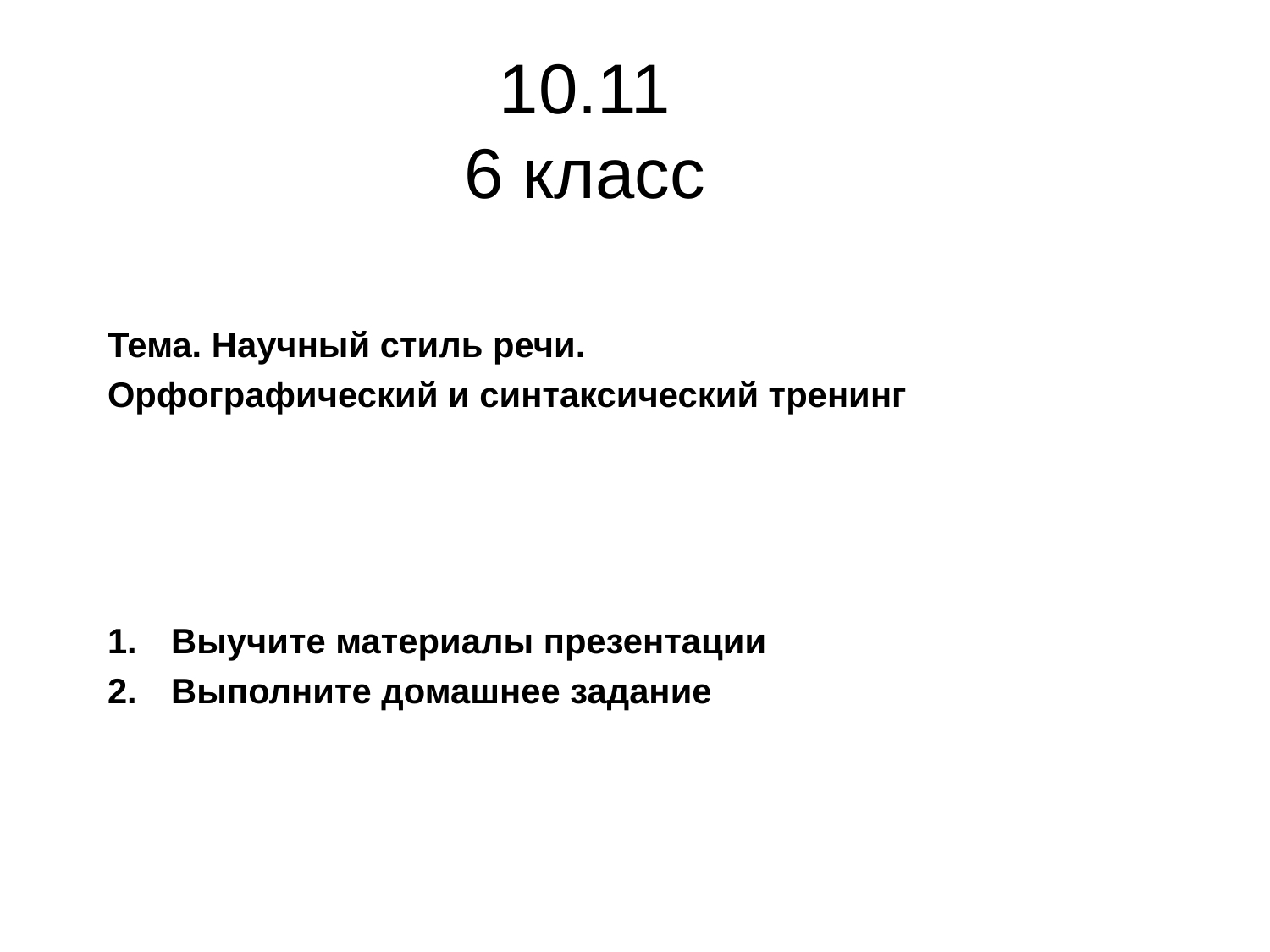

# 10.11 6 класс
Тема. Научный стиль речи.
Орфографический и синтаксический тренинг

Выучите материалы презентации
Выполните домашнее задание